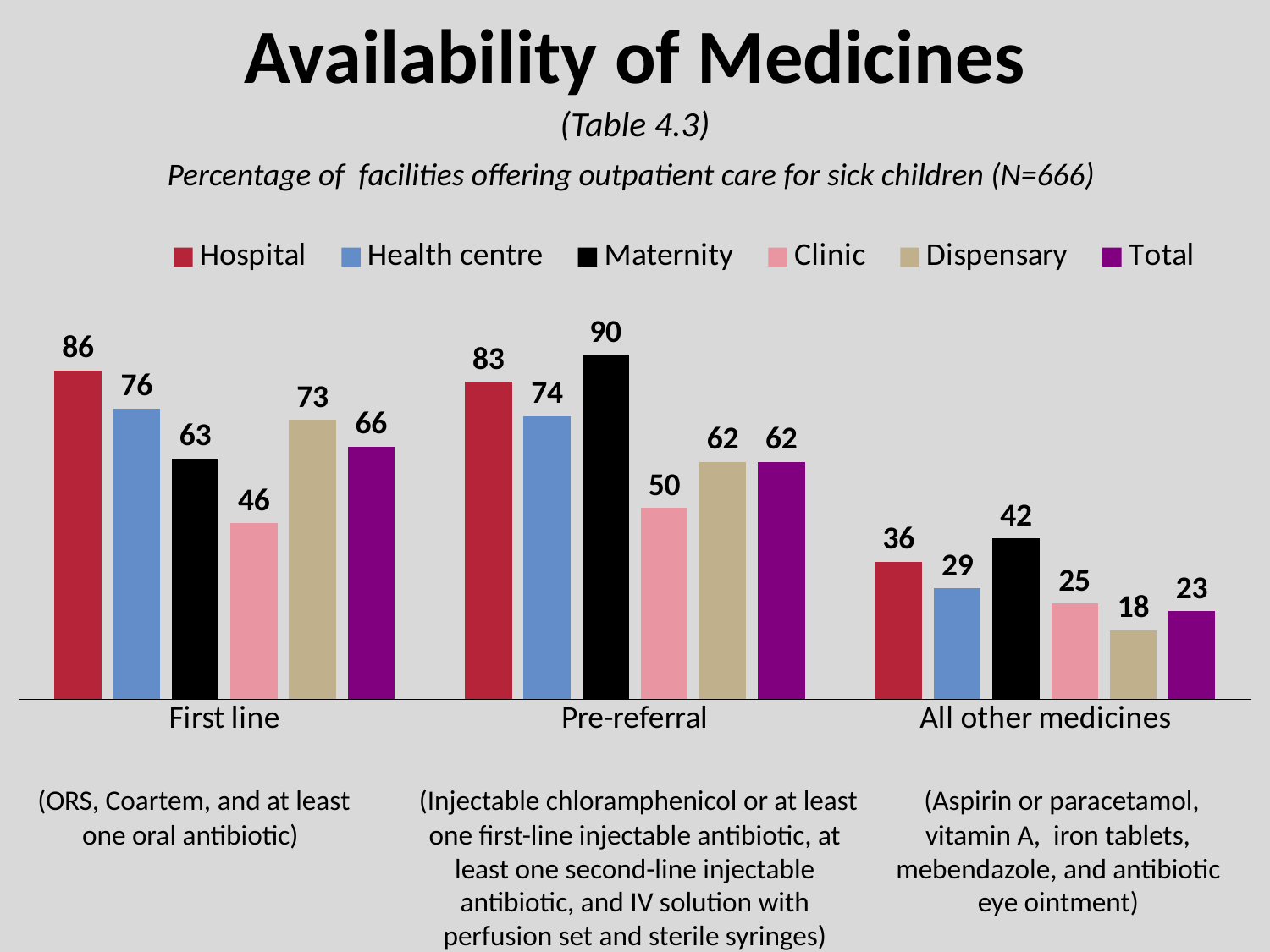

# Availability of Medicines
(Table 4.3)
Percentage of  facilities offering outpatient care for sick children (N=666)

### Chart

| Category | Hospital | Health centre | Maternity | Clinic | Dispensary | Total |
|---|---|---|---|---|---|---|
| First line | 86.0 | 76.0 | 63.0 | 46.0 | 73.0 | 66.0 |
| Pre-referral | 83.0 | 74.0 | 90.0 | 50.0 | 62.0 | 62.0 |
| All other medicines | 36.0 | 29.0 | 42.0 | 25.0 | 18.0 | 23.0 |
 (ORS, Coartem, and at least one oral antibiotic)
 (Injectable chloramphenicol or at least one first-line injectable antibiotic, at least one second-line injectable antibiotic, and IV solution with perfusion set and sterile syringes)
 (Aspirin or paracetamol, vitamin A,  iron tablets, mebendazole, and antibiotic eye ointment)